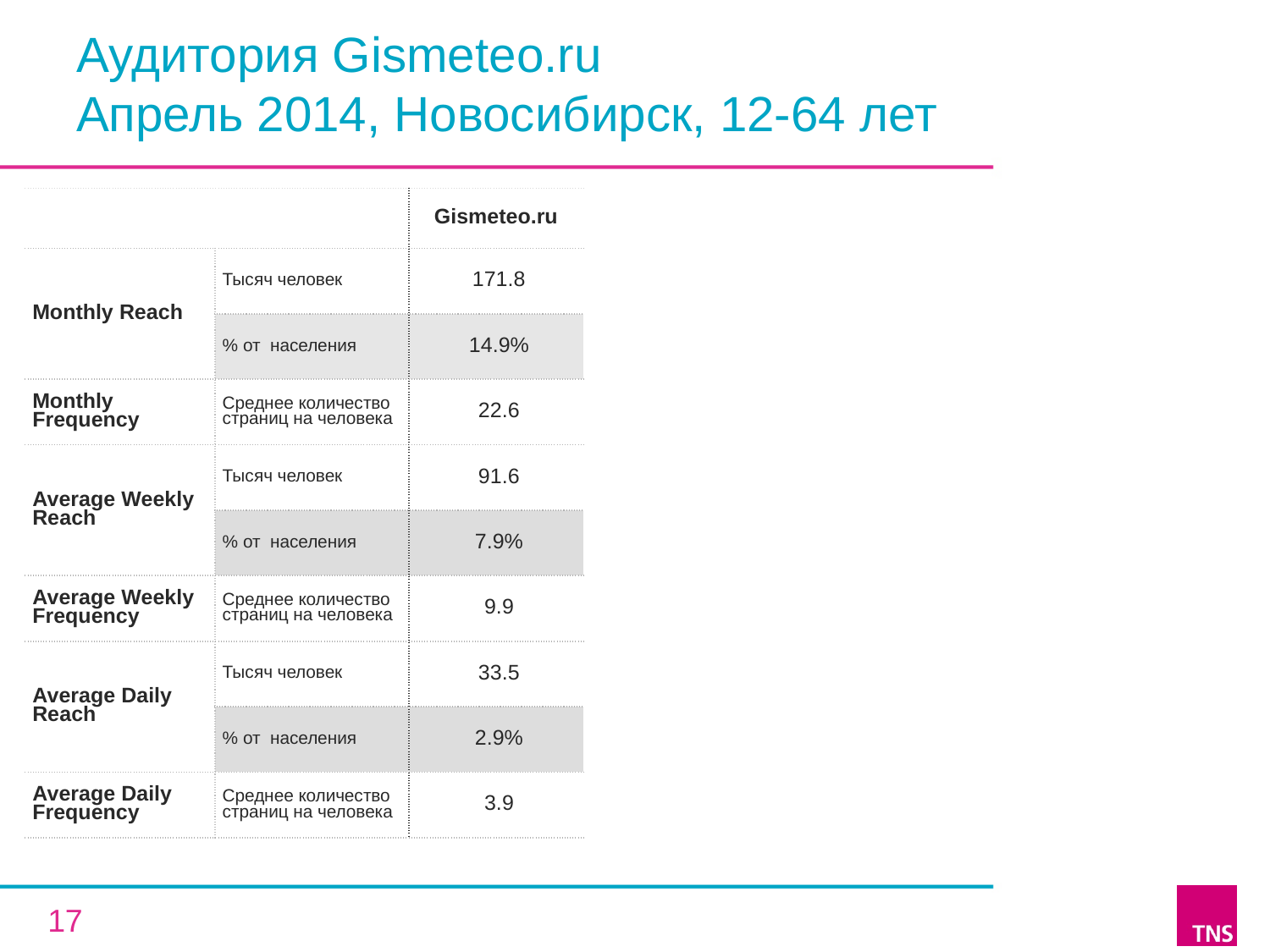

# Аудитория Gismeteo.ru Апрель 2014, Новосибирск, 12-64 лет
|  |  | Gismeteo.ru |
| --- | --- | --- |
| Monthly Reach | Тысяч человек | 171.8 |
|  | % от населения | 14.9% |
| Monthly Frequency | Среднее количество страниц на человека | 22.6 |
| Average Weekly Reach | Тысяч человек | 91.6 |
|  | % от населения | 7.9% |
| Average Weekly Frequency | Среднее количество страниц на человека | 9.9 |
| Average Daily Reach | Тысяч человек | 33.5 |
|  | % от населения | 2.9% |
| Average Daily Frequency | Среднее количество страниц на человека | 3.9 |

17